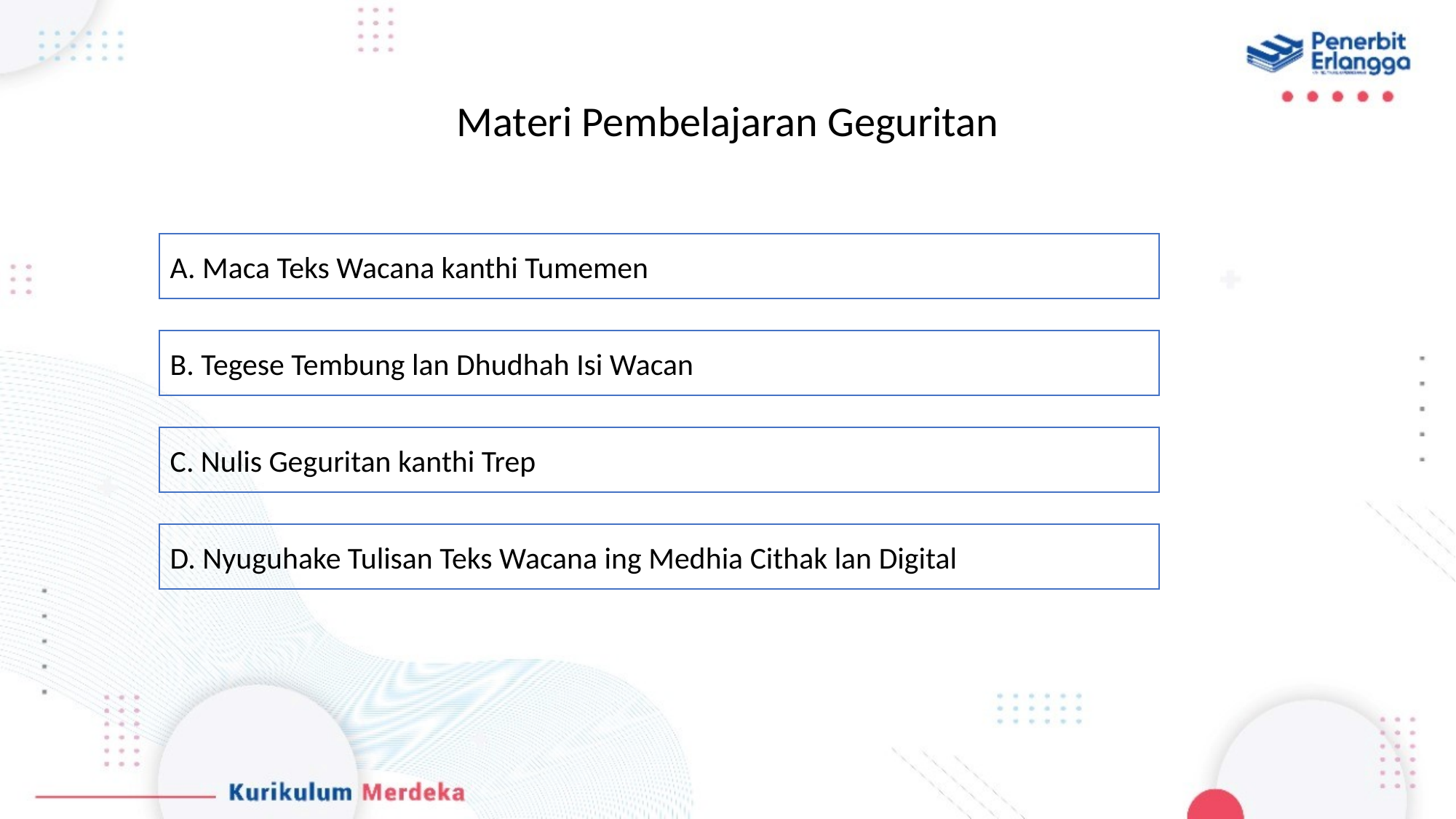

# Materi Pembelajaran Geguritan
A. Maca Teks Wacana kanthi Tumemen
B. Tegese Tembung lan Dhudhah Isi Wacan
C. Nulis Geguritan kanthi Trep
D. Nyuguhake Tulisan Teks Wacana ing Medhia Cithak lan Digital